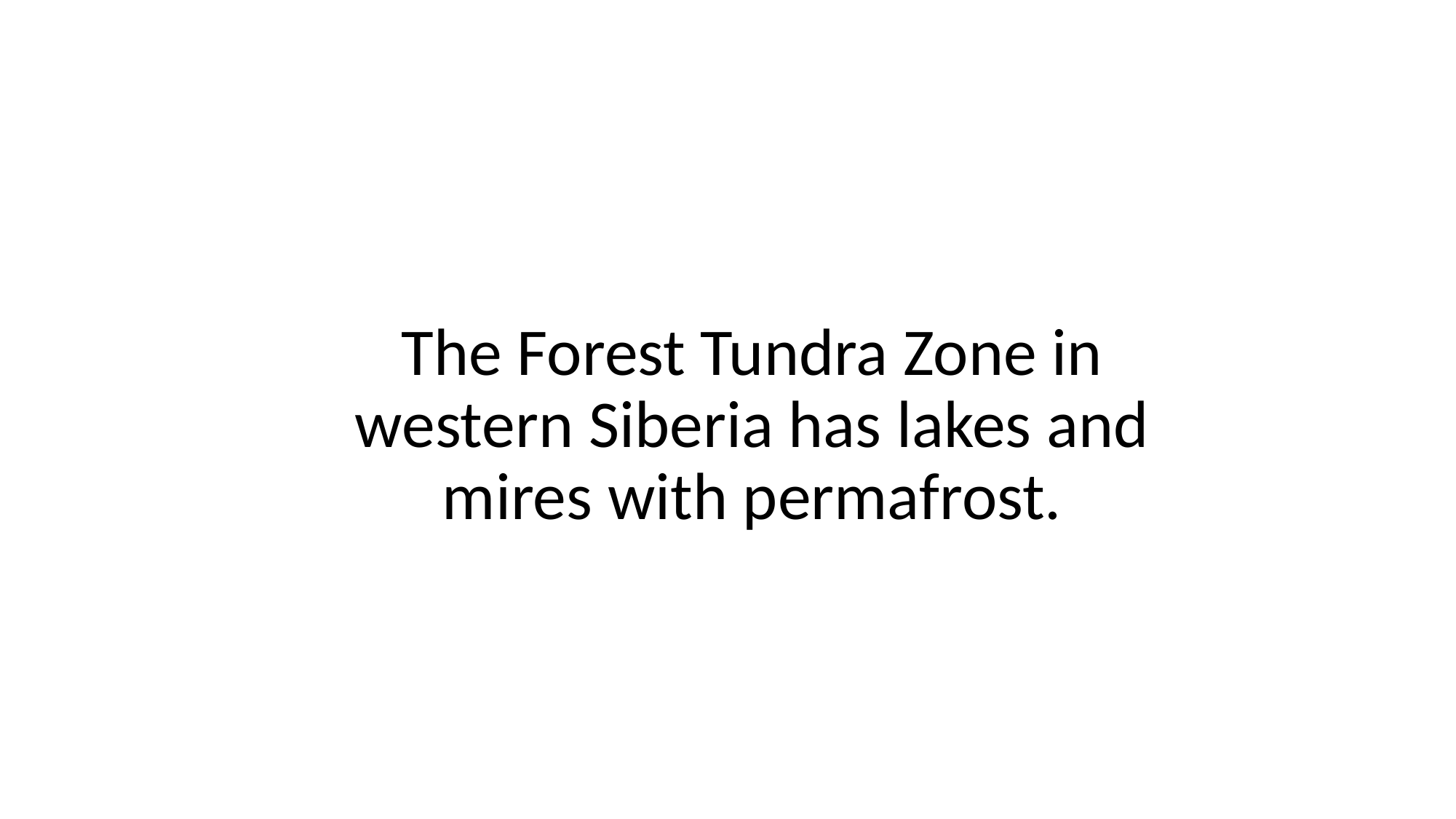

# The Forest Tundra Zone in western Siberia has lakes and mires with permafrost.